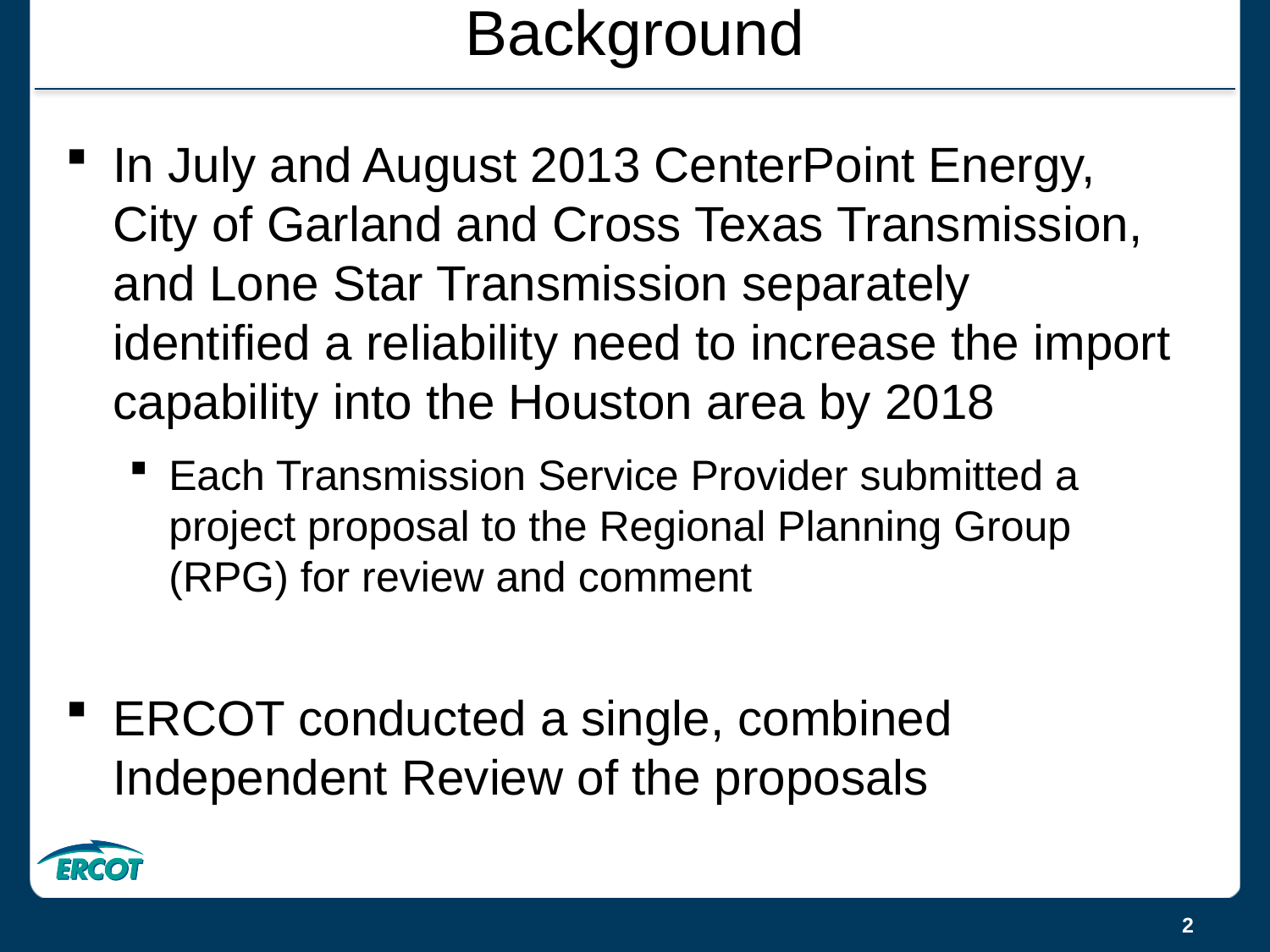

# Background
In July and August 2013 CenterPoint Energy, City of Garland and Cross Texas Transmission, and Lone Star Transmission separately identified a reliability need to increase the import capability into the Houston area by 2018
Each Transmission Service Provider submitted a project proposal to the Regional Planning Group (RPG) for review and comment

ERCOT conducted a single, combined Independent Review of the proposals

2